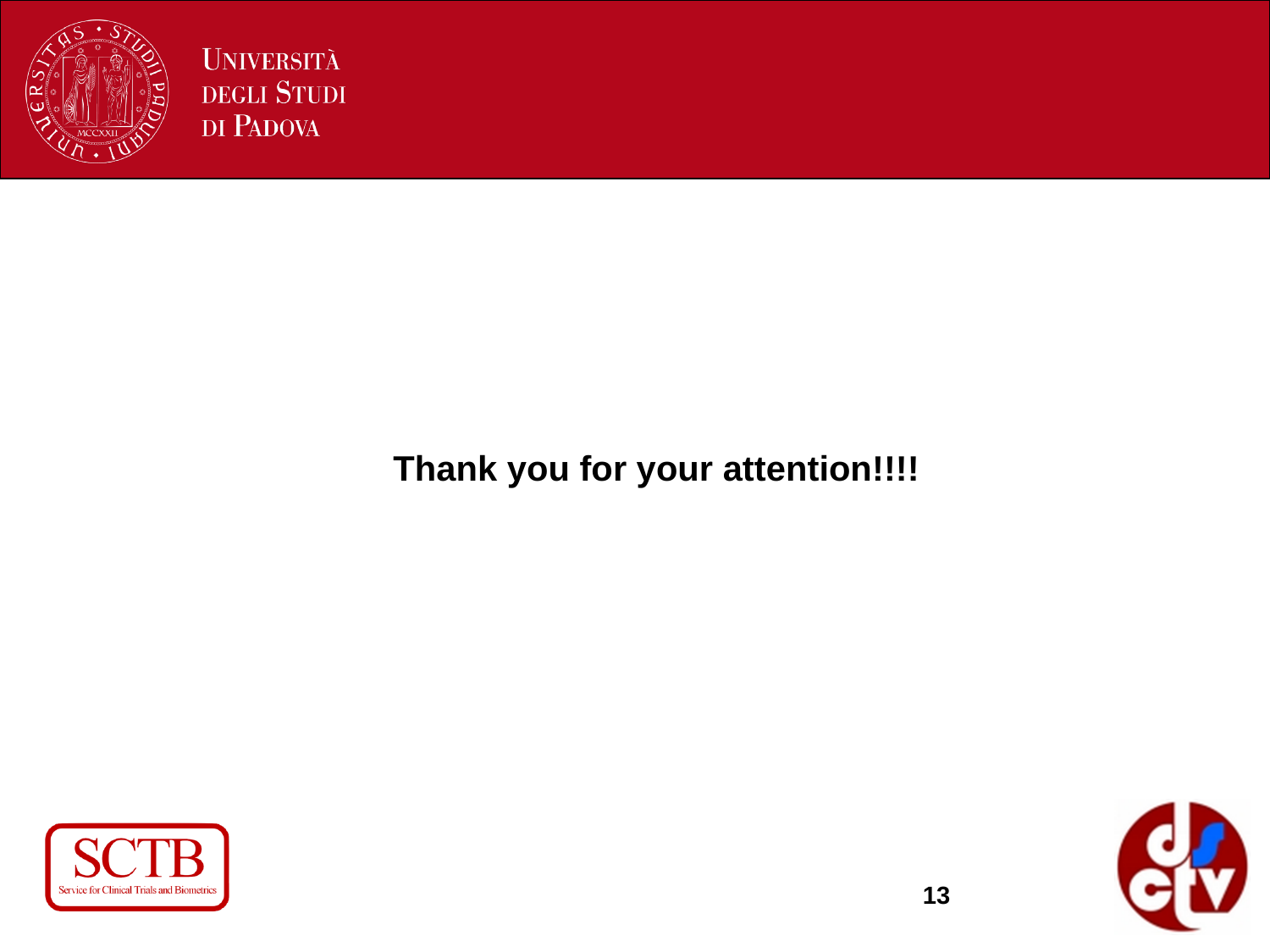

#
Thank you for your attention!!!!
13